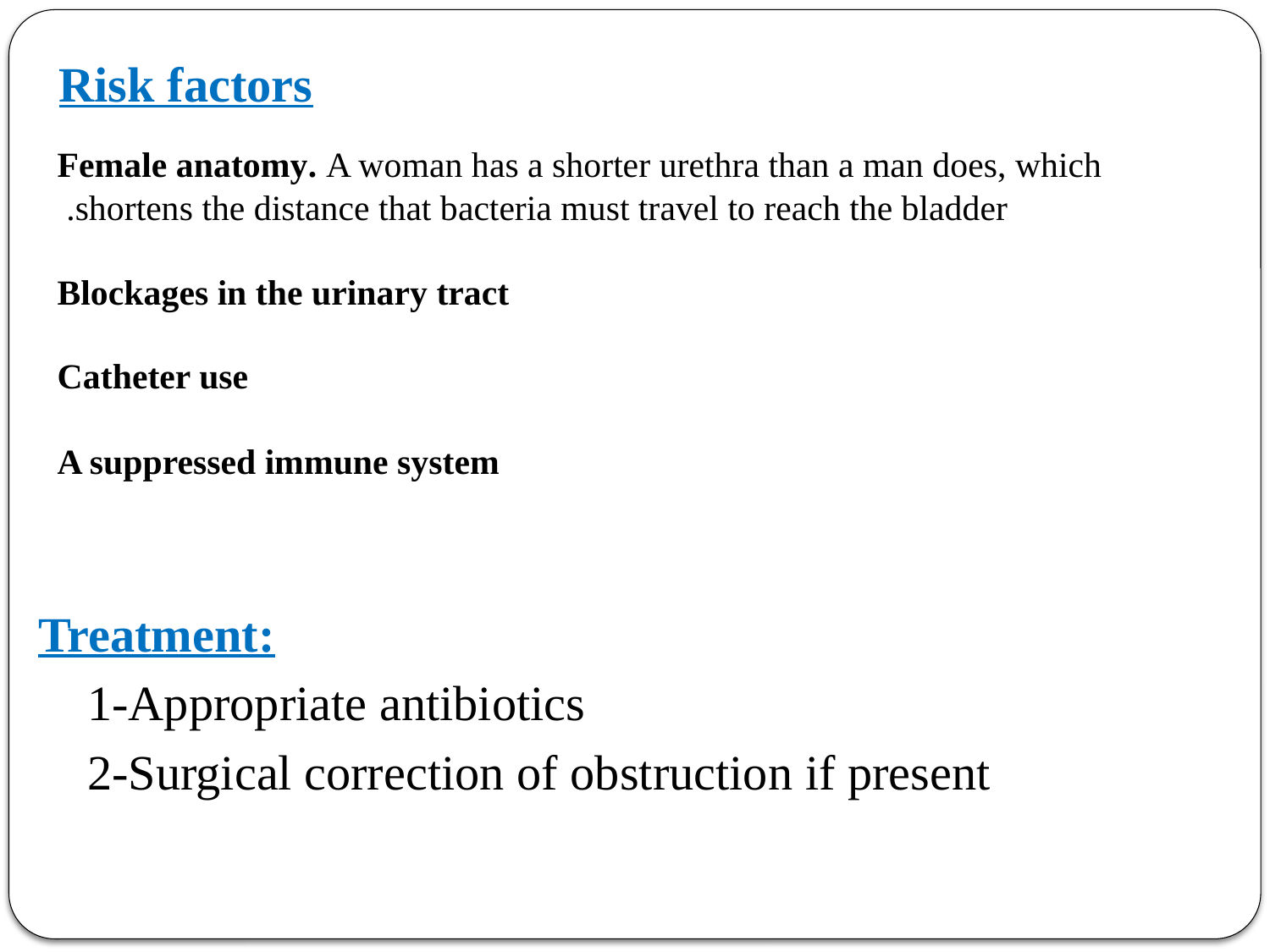

Risk factors
Female anatomy. A woman has a shorter urethra than a man does, which shortens the distance that bacteria must travel to reach the bladder.

Blockages in the urinary tract

Catheter use

A suppressed immune system
Treatment:
    1-Appropriate antibiotics
    2-Surgical correction of obstruction if present